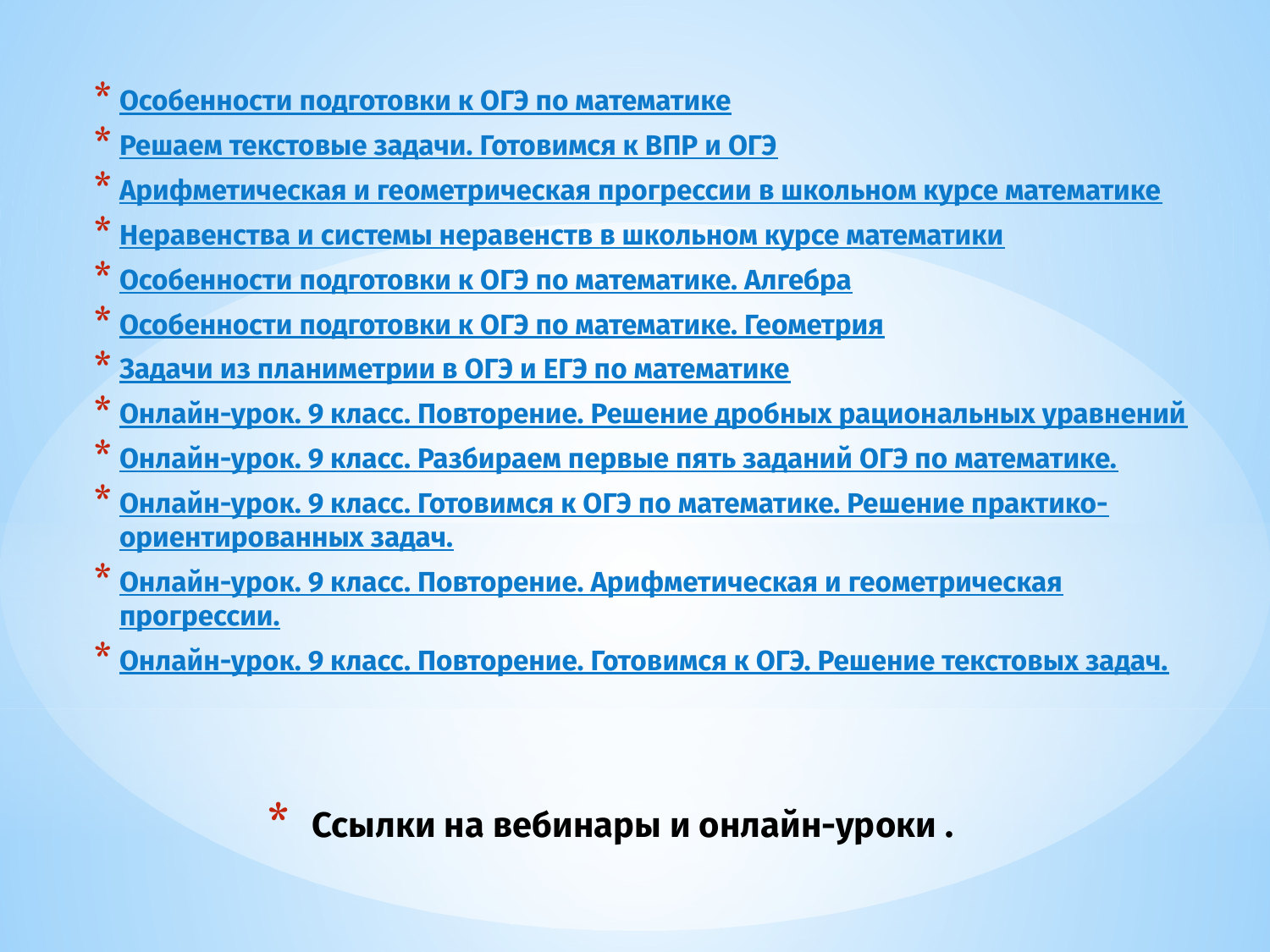

Особенности подготовки к ОГЭ по математике
Решаем текстовые задачи. Готовимся к ВПР и ОГЭ
Арифметическая и геометрическая прогрессии в школьном курсе математике
Неравенства и системы неравенств в школьном курсе математики
Особенности подготовки к ОГЭ по математике. Алгебра
Особенности подготовки к ОГЭ по математике. Геометрия
Задачи из планиметрии в ОГЭ и ЕГЭ по математике
Онлайн-урок. 9 класс. Повторение. Решение дробных рациональных уравнений
Онлайн-урок. 9 класс. Разбираем первые пять заданий ОГЭ по математике.
Онлайн-урок. 9 класс. Готовимся к ОГЭ по математике. Решение практико-ориентированных задач.
Онлайн-урок. 9 класс. Повторение. Арифметическая и геометрическая прогрессии.
Онлайн-урок. 9 класс. Повторение. Готовимся к ОГЭ. Решение текстовых задач.

# Ссылки на вебинары и онлайн-уроки .